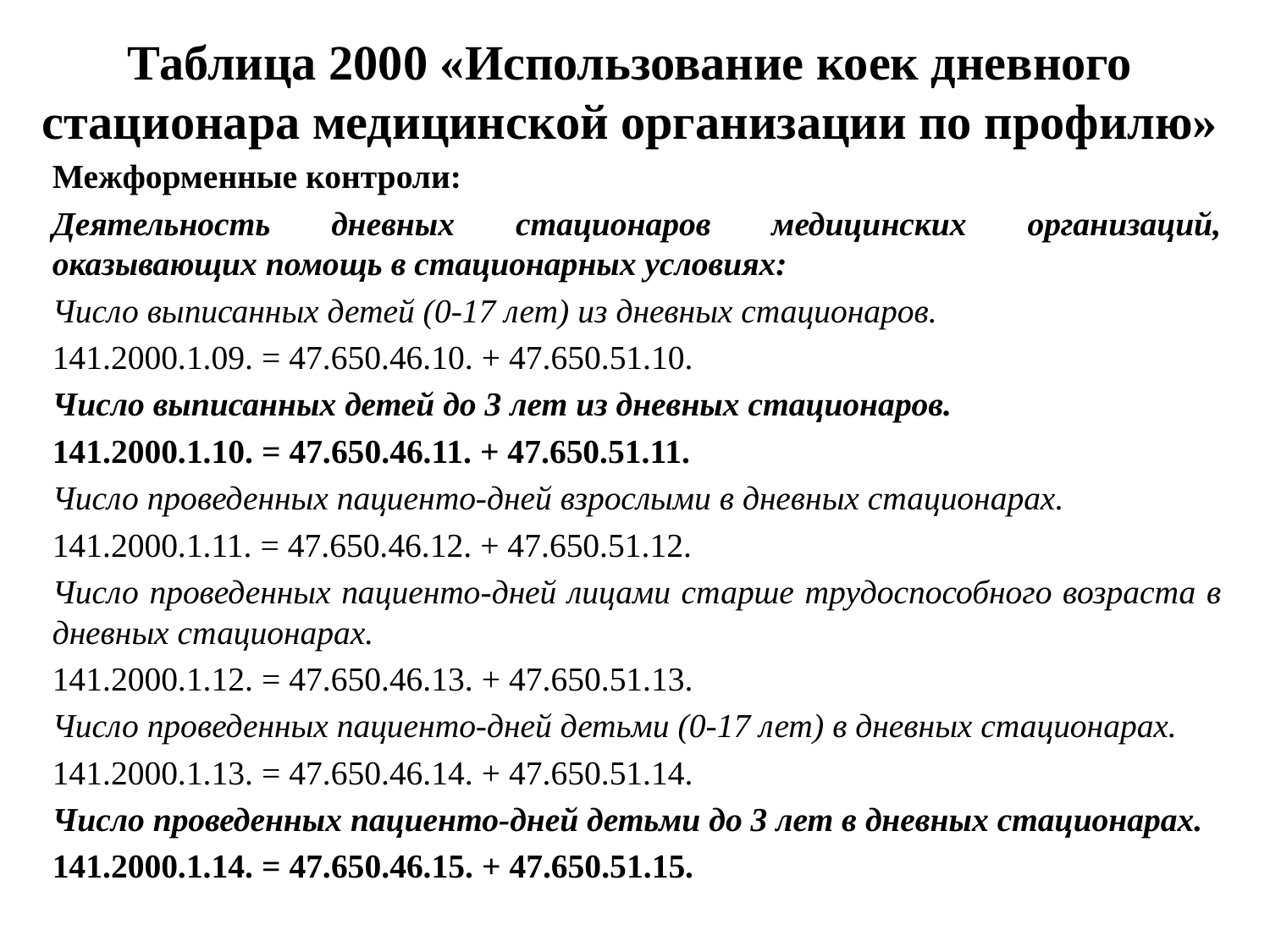

# Таблица 2000 «Использование коек дневного стационара медицинской организации по профилю»
Межформенные контроли:
Деятельность дневных стационаров медицинских организаций, оказывающих помощь в стационарных условиях:
Число выписанных детей (0-17 лет) из дневных стационаров.
141.2000.1.09. = 47.650.46.10. + 47.650.51.10.
Число выписанных детей до 3 лет из дневных стационаров.
141.2000.1.10. = 47.650.46.11. + 47.650.51.11.
Число проведенных пациенто-дней взрослыми в дневных стационарах.
141.2000.1.11. = 47.650.46.12. + 47.650.51.12.
Число проведенных пациенто-дней лицами старше трудоспособного возраста в дневных стационарах.
141.2000.1.12. = 47.650.46.13. + 47.650.51.13.
Число проведенных пациенто-дней детьми (0-17 лет) в дневных стационарах.
141.2000.1.13. = 47.650.46.14. + 47.650.51.14.
Число проведенных пациенто-дней детьми до 3 лет в дневных стационарах.
141.2000.1.14. = 47.650.46.15. + 47.650.51.15.